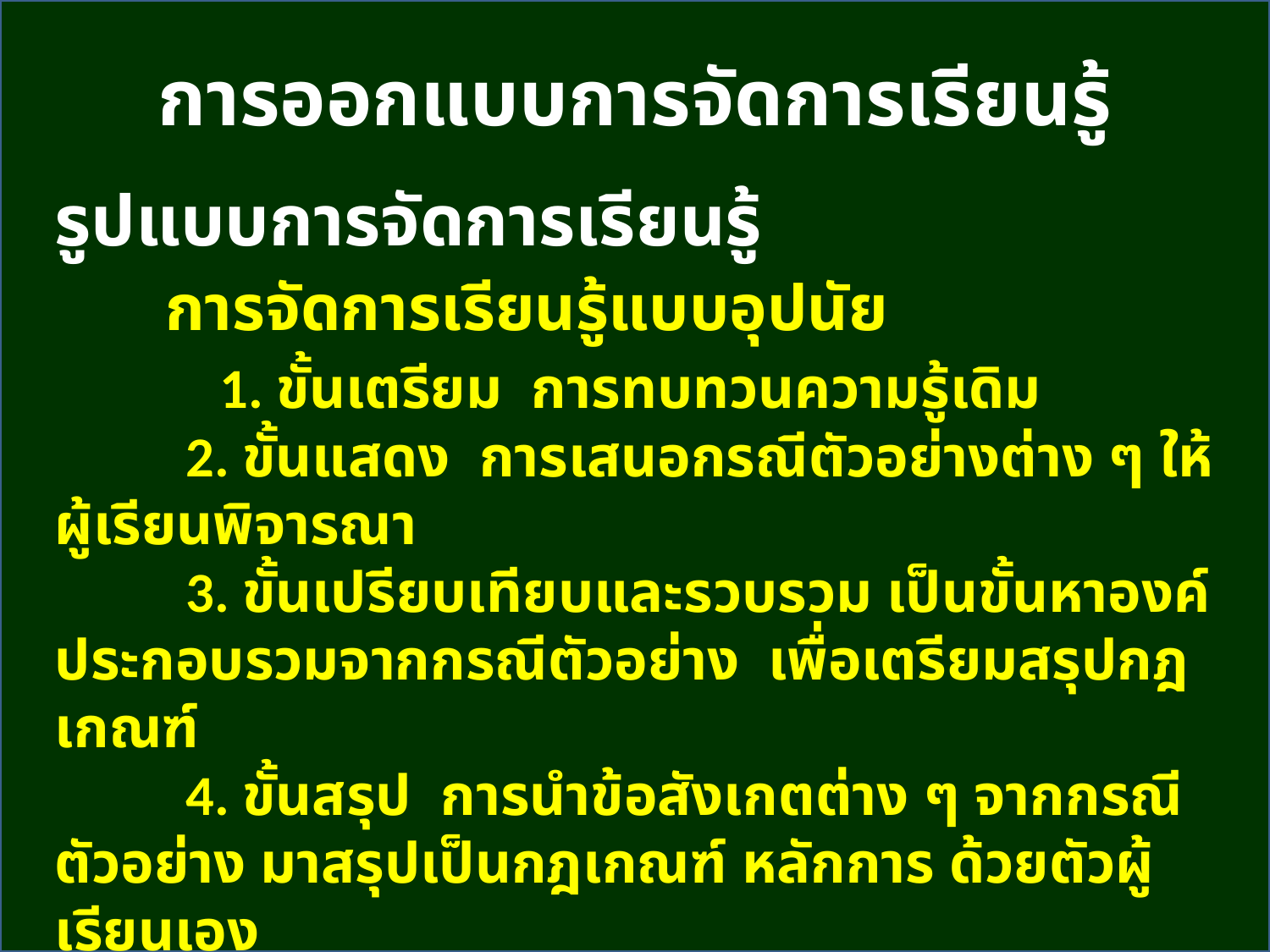

การออกแบบการจัดการเรียนรู้
รูปแบบการจัดการเรียนรู้
      การจัดการเรียนรู้แบบอุปนัย
          1. ขั้นเตรียม  การทบทวนความรู้เดิม
         2. ขั้นแสดง  การเสนอกรณีตัวอย่างต่าง ๆ ให้ผู้เรียนพิจารณา
         3. ขั้นเปรียบเทียบและรวบรวม เป็นขั้นหาองค์ประกอบรวมจากกรณีตัวอย่าง  เพื่อเตรียมสรุปกฎเกณฑ์
         4. ขั้นสรุป  การนำข้อสังเกตต่าง ๆ จากกรณีตัวอย่าง มาสรุปเป็นกฎเกณฑ์ หลักการ ด้วยตัวผู้เรียนเอง
         5. ขั้นนำไปใช้  ขั้นทดลองความเข้าใจว่า สามารถนำไปใช้ในการแก้ปัญหาหรือพัฒนา ได้หรือไม่